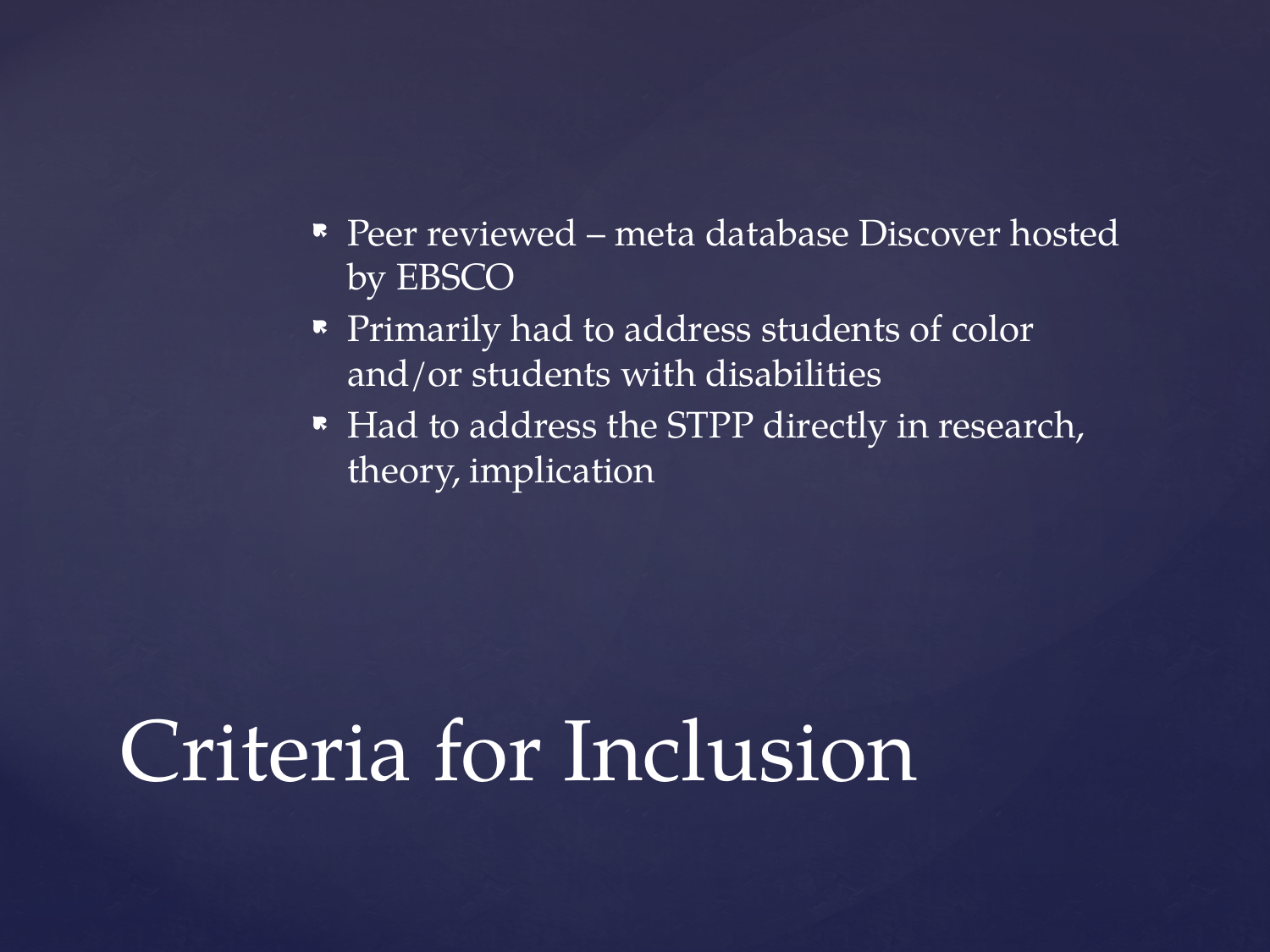

Peer reviewed – meta database Discover hosted by EBSCO
Primarily had to address students of color and/or students with disabilities
Had to address the STPP directly in research, theory, implication
# Criteria for Inclusion